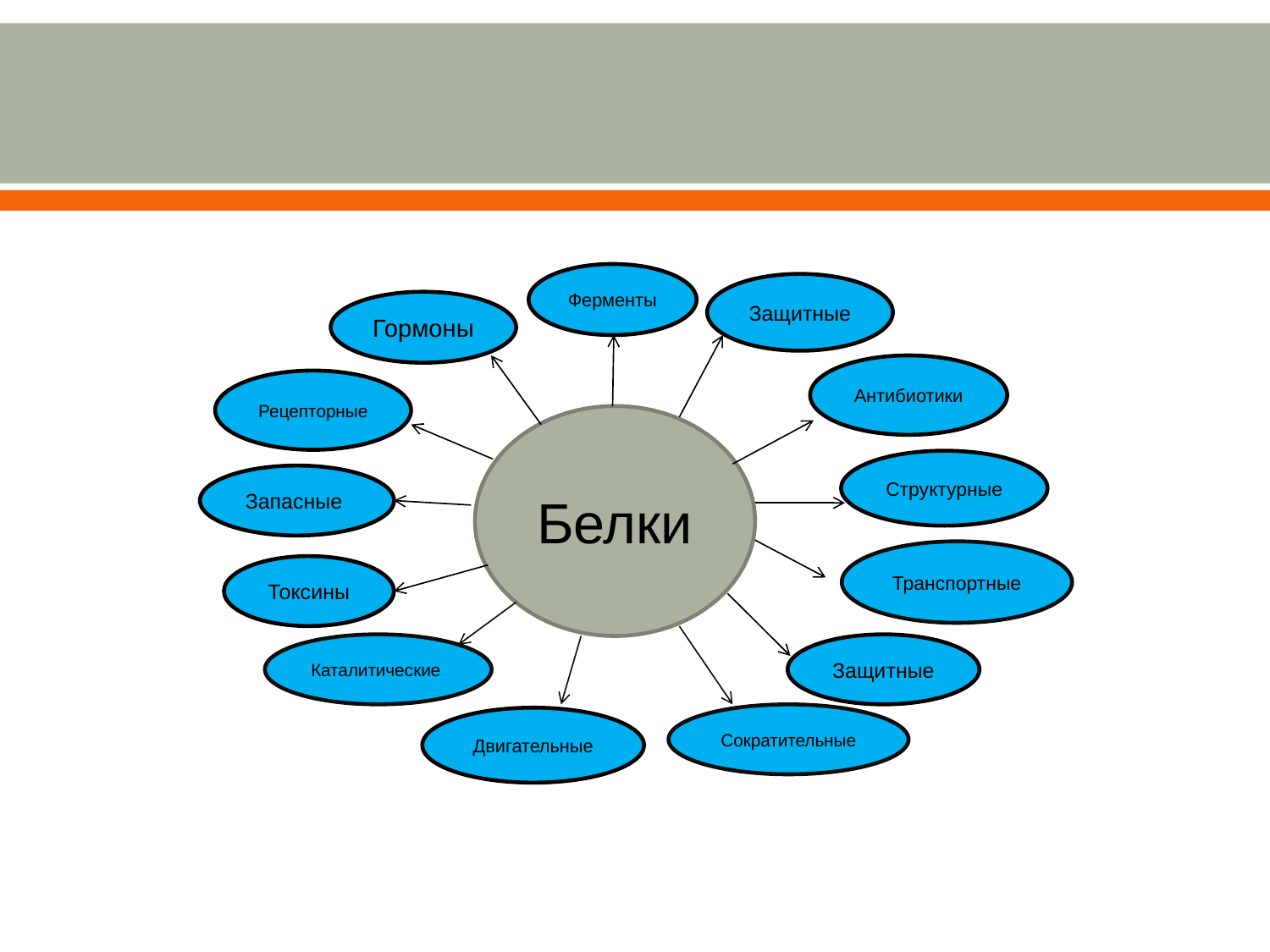

#

Ферменты
Защитные
Гормоны
Антибиотики
Рецепторные
Белки
Структурные
Запасные
Транспортные
Токсины
Каталитические
Защитные
Сократительные
Двигательные